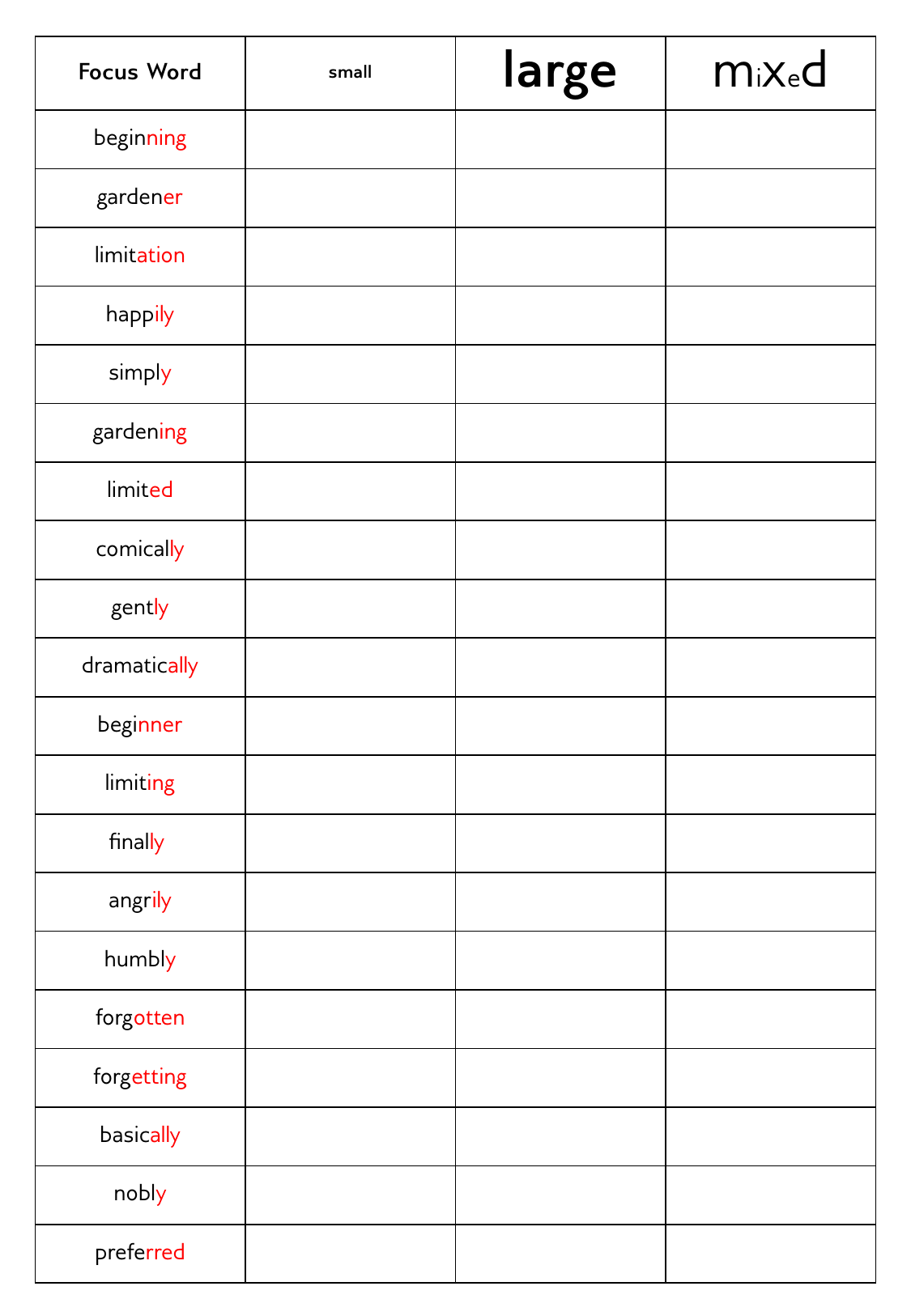

| Focus Word | small | large | mixed |
| --- | --- | --- | --- |
| beginning |  |  |  |
| gardener |  |  |  |
| limitation |  |  |  |
| happily |  |  |  |
| simply |  |  |  |
| gardening |  |  |  |
| limited |  |  |  |
| comically |  |  |  |
| gently |  |  |  |
| dramatically |  |  |  |
| beginner |  |  |  |
| limiting |  |  |  |
| finally |  |  |  |
| angrily |  |  |  |
| humbly |  |  |  |
| forgotten |  |  |  |
| forgetting |  |  |  |
| basically |  |  |  |
| nobly |  |  |  |
| preferred |  |  |  |